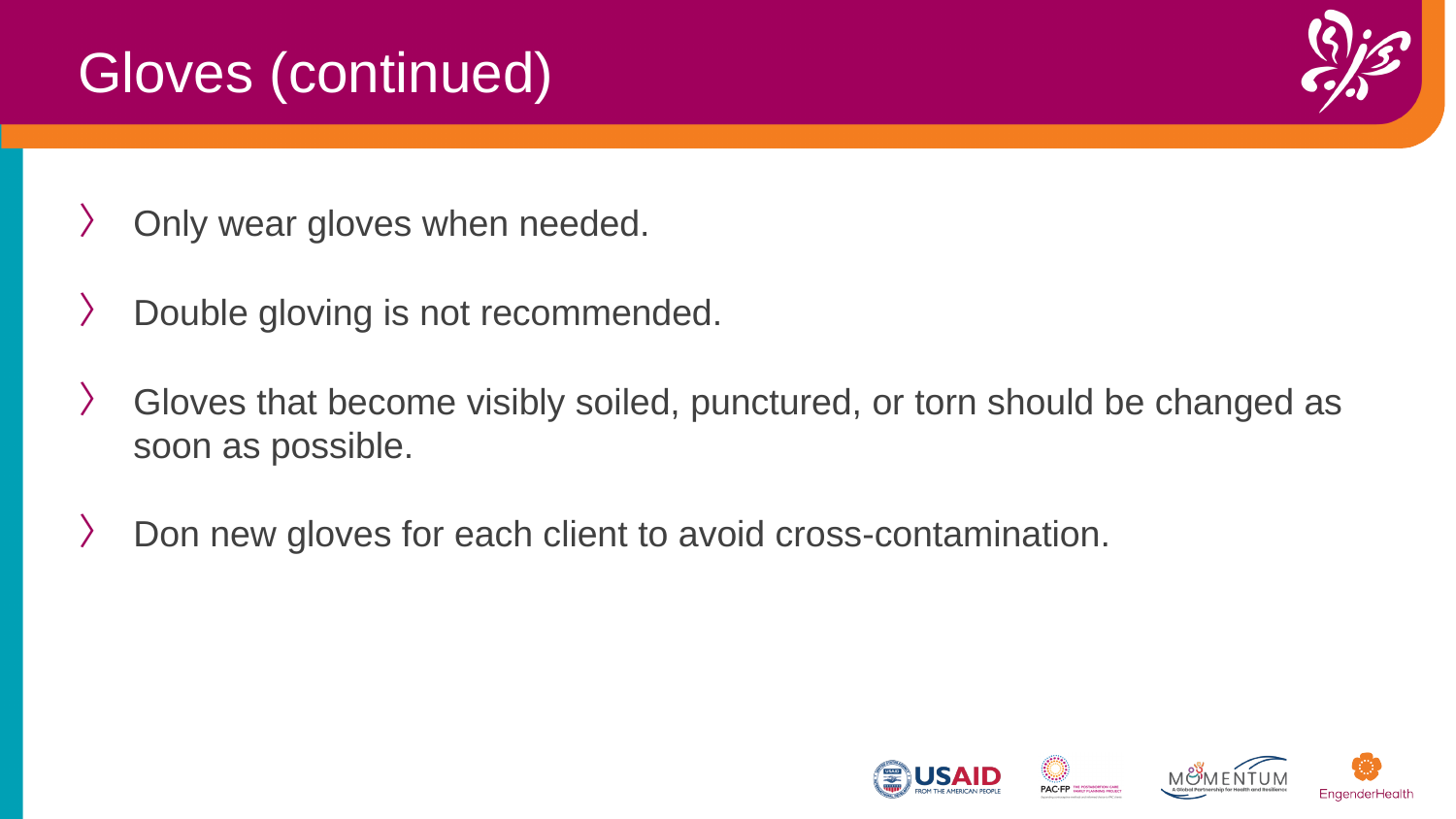

Gloves (continued)
Only wear gloves when needed.
Double gloving is not recommended.
Gloves that become visibly soiled, punctured, or torn should be changed as soon as possible.​
Don new gloves for each client to avoid cross-contamination.